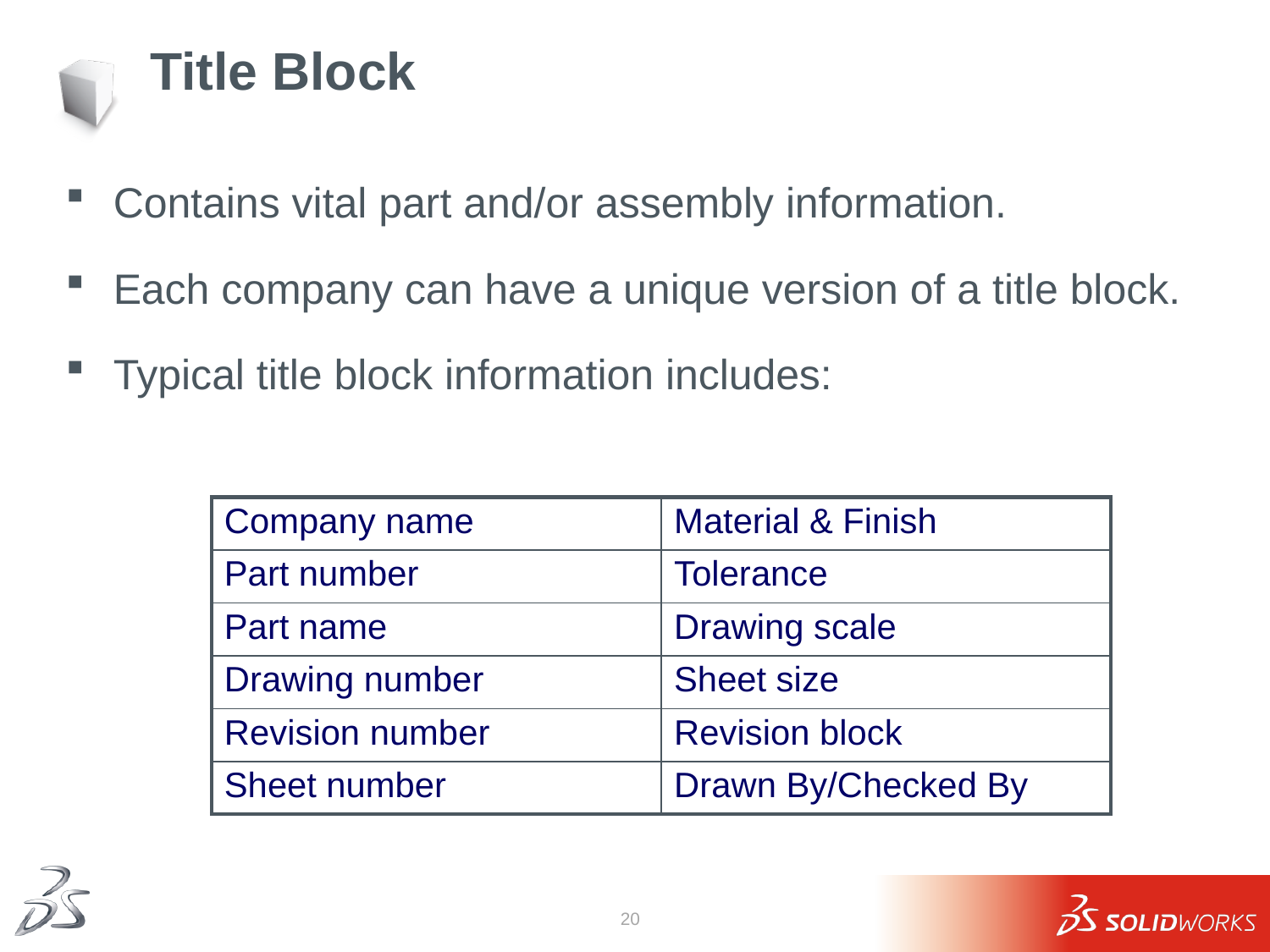

# Title Block
Contains vital part and/or assembly information.
Each company can have a unique version of a title block.
Typical title block information includes:

| Company name | Material & Finish |
| --- | --- |
| Part number | Tolerance |
| Part name | Drawing scale |
| Drawing number | Sheet size |
| Revision number | Revision block |
| Sheet number | Drawn By/Checked By |